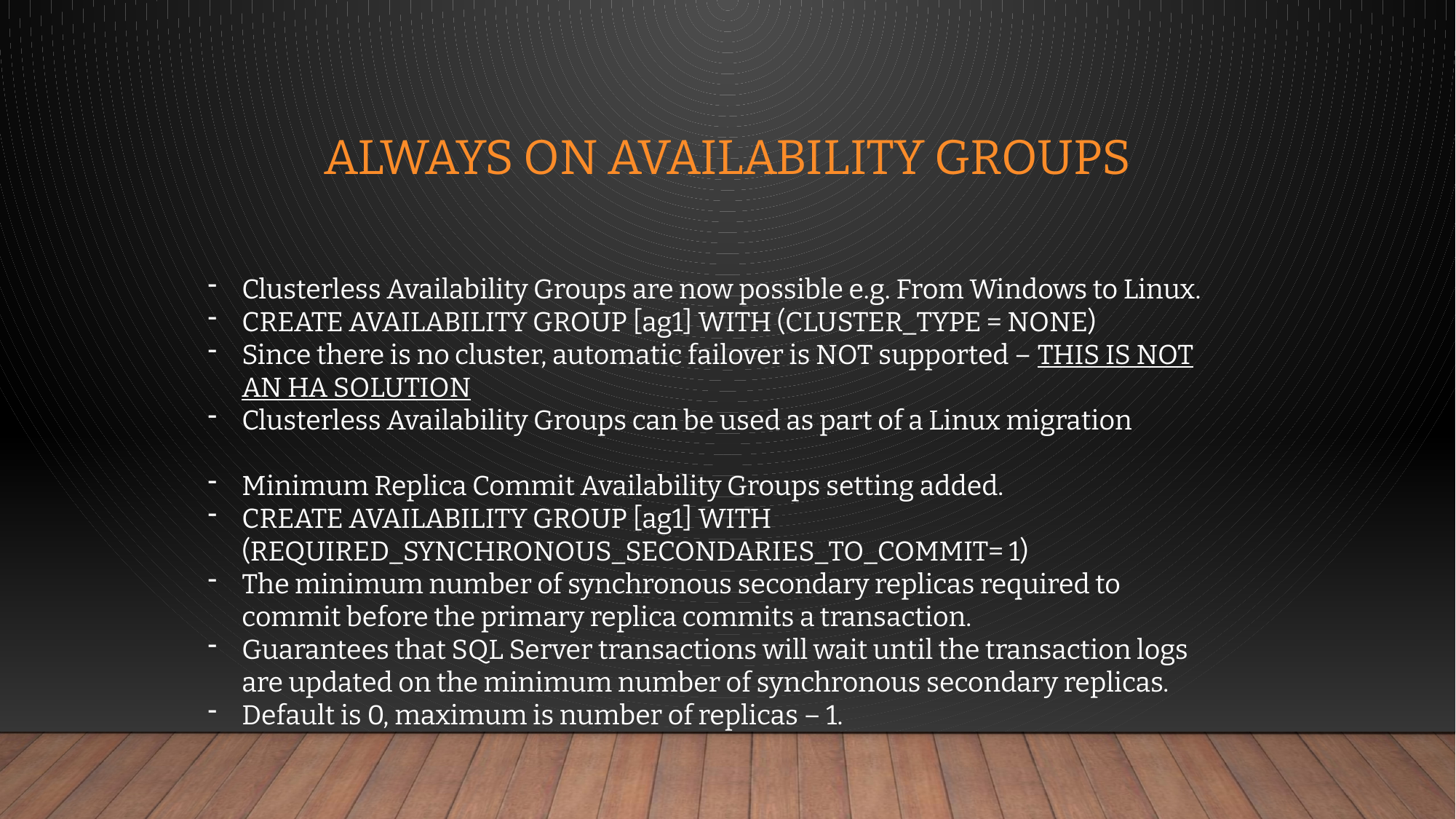

# Always On Availability GroupS

Clusterless Availability Groups are now possible e.g. From Windows to Linux.
CREATE AVAILABILITY GROUP [ag1] WITH (CLUSTER_TYPE = NONE)
Since there is no cluster, automatic failover is NOT supported – THIS IS NOT AN HA SOLUTION
Clusterless Availability Groups can be used as part of a Linux migration

Minimum Replica Commit Availability Groups setting added.
CREATE AVAILABILITY GROUP [ag1] WITH (REQUIRED_SYNCHRONOUS_SECONDARIES_TO_COMMIT= 1)
The minimum number of synchronous secondary replicas required to commit before the primary replica commits a transaction.
Guarantees that SQL Server transactions will wait until the transaction logs are updated on the minimum number of synchronous secondary replicas.
Default is 0, maximum is number of replicas – 1.